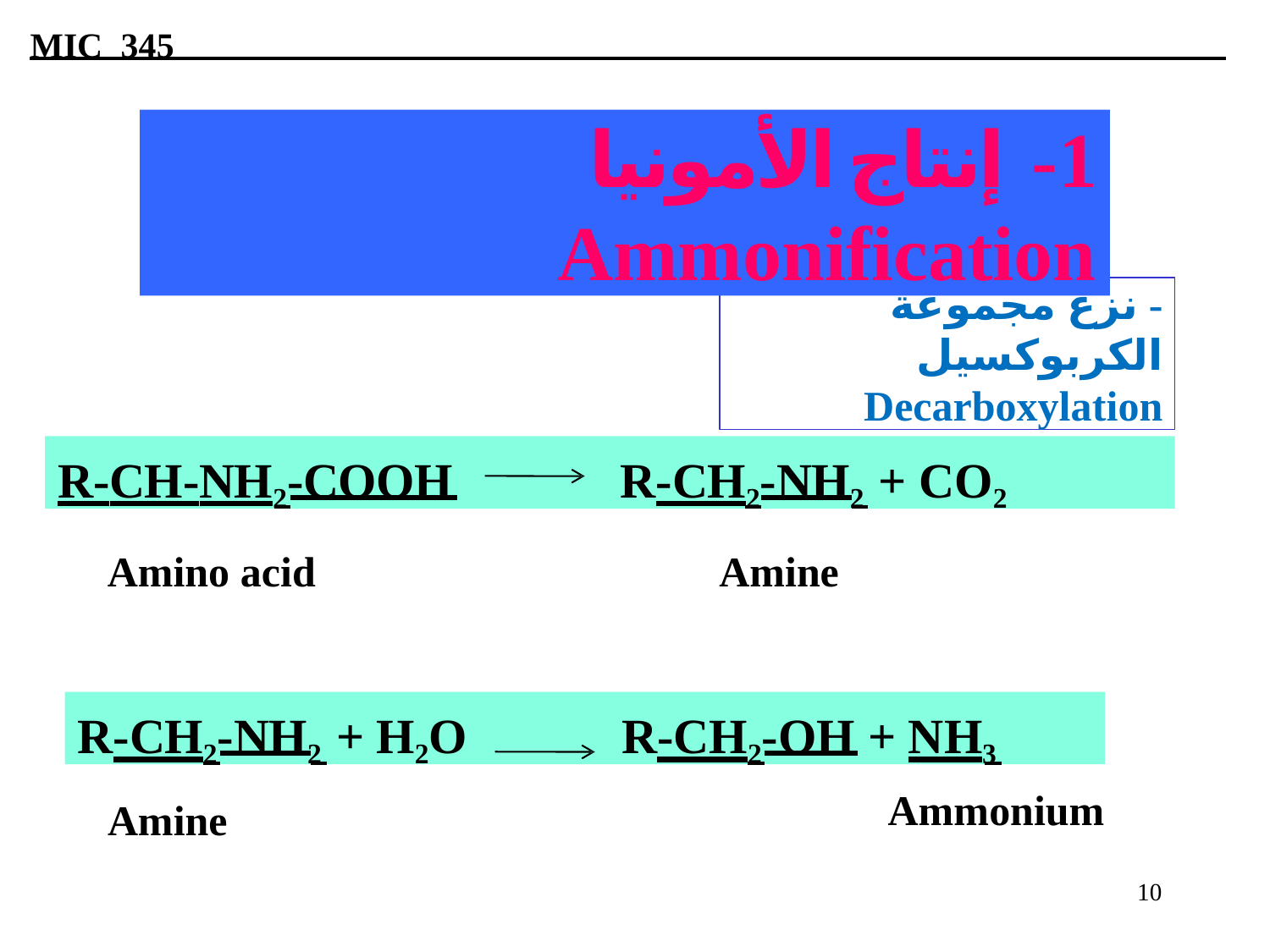

MIC  345

1-  إنتاج الأمونيا Ammonification
- نزع مجموعة الكربوكسيل Decarboxylation

R-CH-NH2-COOH	R-CH2-NH2  + CO2
Amino acid	Amine

R-CH2-NH2  + H2O
R-CH2-OH + NH3

Ammonium
Amine
10